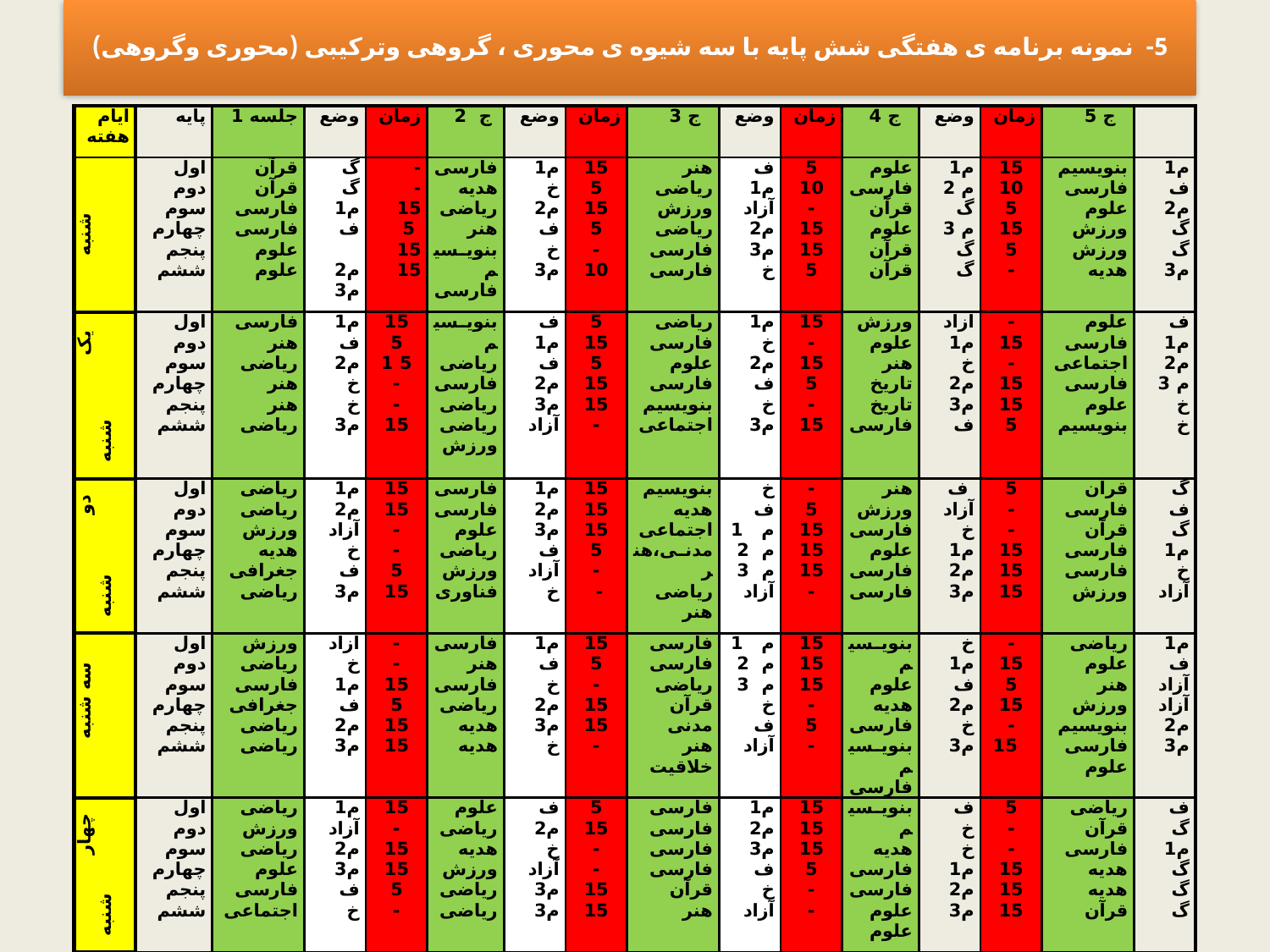

# 5-  نمونه برنامه ی هفتگی شش پایه با سه شیوه ی محوری ، گروهی وترکیبی (محوری وگروهی)
| ایام هفته | پایه | جلسه 1 | وضع | زمان | ج 2 | وضع | زمان | ج 3 | وضع | زمان | ج 4 | وضع | زمان | ج 5 |  |
| --- | --- | --- | --- | --- | --- | --- | --- | --- | --- | --- | --- | --- | --- | --- | --- |
| شنبه | اول دوم سوم چهارم پنجم ششم | قرآن قرآن فارسی فارسی علوم علوم | گ گ م1 ف م2 م3 | - - 15 5 15 15 | فارسی هدیه ریاضی هنر بنویسیم فارسی | م1 خ م2 ف خ م3 | 15 5 15 5 - 10 | هنر ریاضی ورزش ریاضی فارسی فارسی | ف م1 آزاد م2 م3 خ | 5 10 - 15 15 5 | علوم فارسی قرآن علوم قرآن قرآن | م1 م 2 گ م 3 گ گ | 15 10 5 15 5 - | بنویسیم فارسی علوم ورزش ورزش هدیه | م1 ف م2 گ گ م3 |
| یک شنبه | اول دوم سوم چهارم پنجم ششم | فارسی هنر ریاضی هنر هنر ریاضی | م1 ف م2 خ خ م3 | 15 5 5 1 - - 15 | بنویسیم ریاضی فارسی ریاضی ریاضی ورزش | ف م1 ف م2 م3 آزاد | 5 15 5 15 15 - | ریاضی فارسی علوم فارسی بنویسیم اجتماعی | م1 خ م2 ف خ م3 | 15 - 15 5 - 15 | ورزش علوم هنر تاریخ تاریخ فارسی | آزاد م1 خ م2 م3 ف | - 15 - 15 15 5 | علوم فارسی اجتماعی فارسی علوم بنویسیم | ف م1 م2 م 3 خ خ |
| دو شنبه | اول دوم سوم چهارم پنجم ششم | ریاضی ریاضی ورزش هدیه جغرافی ریاضی | م1 م2 آزاد خ ف م3 | 15 15 - - 5 15 | فارسی فارسی علوم ریاضی ورزش فناوری | م1 م2 م3 ف آزاد خ | 15 15 15 5 - - | بنویسیم هدیه اجتماعی مدنی،هنر ریاضی هنر | خ ف م 1 م 2 م 3 آزاد | - 5 15 15 15 - | هنر ورزش فارسی علوم فارسی فارسی | ف آزاد خ م1 م2 م3 | 5 - - 15 15 15 | قرآن فارسی قرآن فارسی فارسی ورزش | گ ف گ م1 خ آزاد |
| سه شنبه | اول دوم سوم چهارم پنجم ششم | ورزش ریاضی فارسی جغرافی ریاضی ریاضی | آزاد خ م1 ف م2 م3 | - - 15 5 15 15 | فارسی هنر فارسی ریاضی هدیه هدیه | م1 ف خ م2 م3 خ | 15 5 - 15 15 - | فارسی فارسی ریاضی قرآن مدنی هنر خلاقیت | م 1 م 2 م 3 خ ف آزاد | 15 15 15 - 5 - | بنویسیم علوم هدیه فارسی بنویسیم فارسی | خ م1 ف م2 خ م3 | - 15 5 15 - 15 | ریاضی علوم هنر ورزش بنویسیم فارسی علوم | م1 ف آزاد آزاد م2 م3 |
| چهار شنبه | اول دوم سوم چهارم پنجم ششم | ریاضی ورزش ریاضی علوم فارسی اجتماعی | م1 آزاد م2 م3 ف خ | 15 - 15 15 5 - | علوم ریاضی هدیه ورزش ریاضی ریاضی | ف م2 خ آزاد م3 م3 | 5 15 - - 15 15 | فارسی فارسی فارسی فارسی قرآن هنر | م1 م2 م3 ف خ آزاد | 15 15 15 5 - - | بنویسیم هدیه فارسی فارسی علوم علوم | ف خ خ م1 م2 م3 | 5 - - 15 15 15 | ریاضی قرآن فارسی هدیه هدیه قرآن | ف گ م1 گ گ گ |